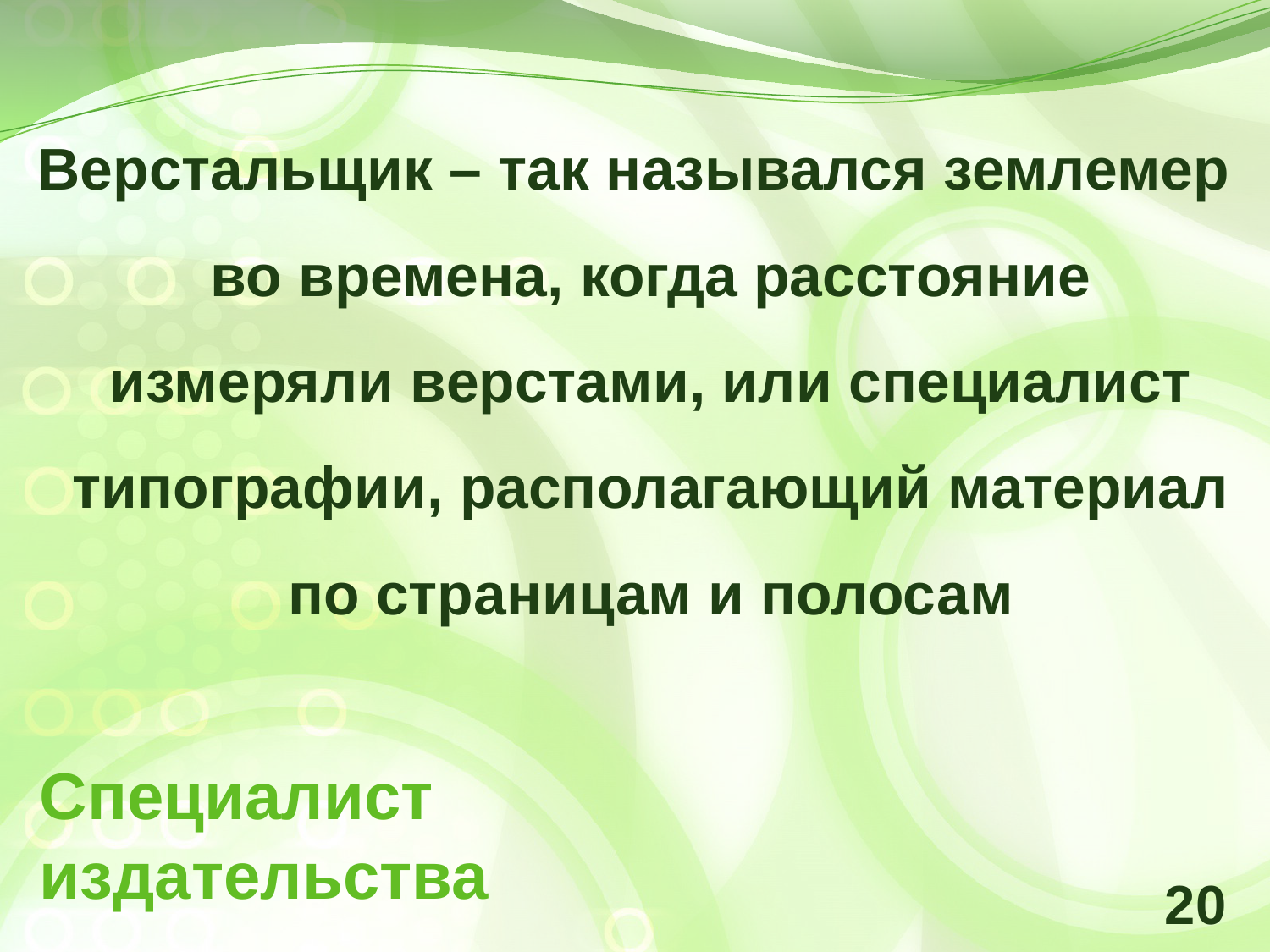

Верстальщик – так назывался землемер во времена, когда расстояние измеряли верстами, или специалист типографии, располагающий материал по страницам и полосам
# Специалист издательства
20